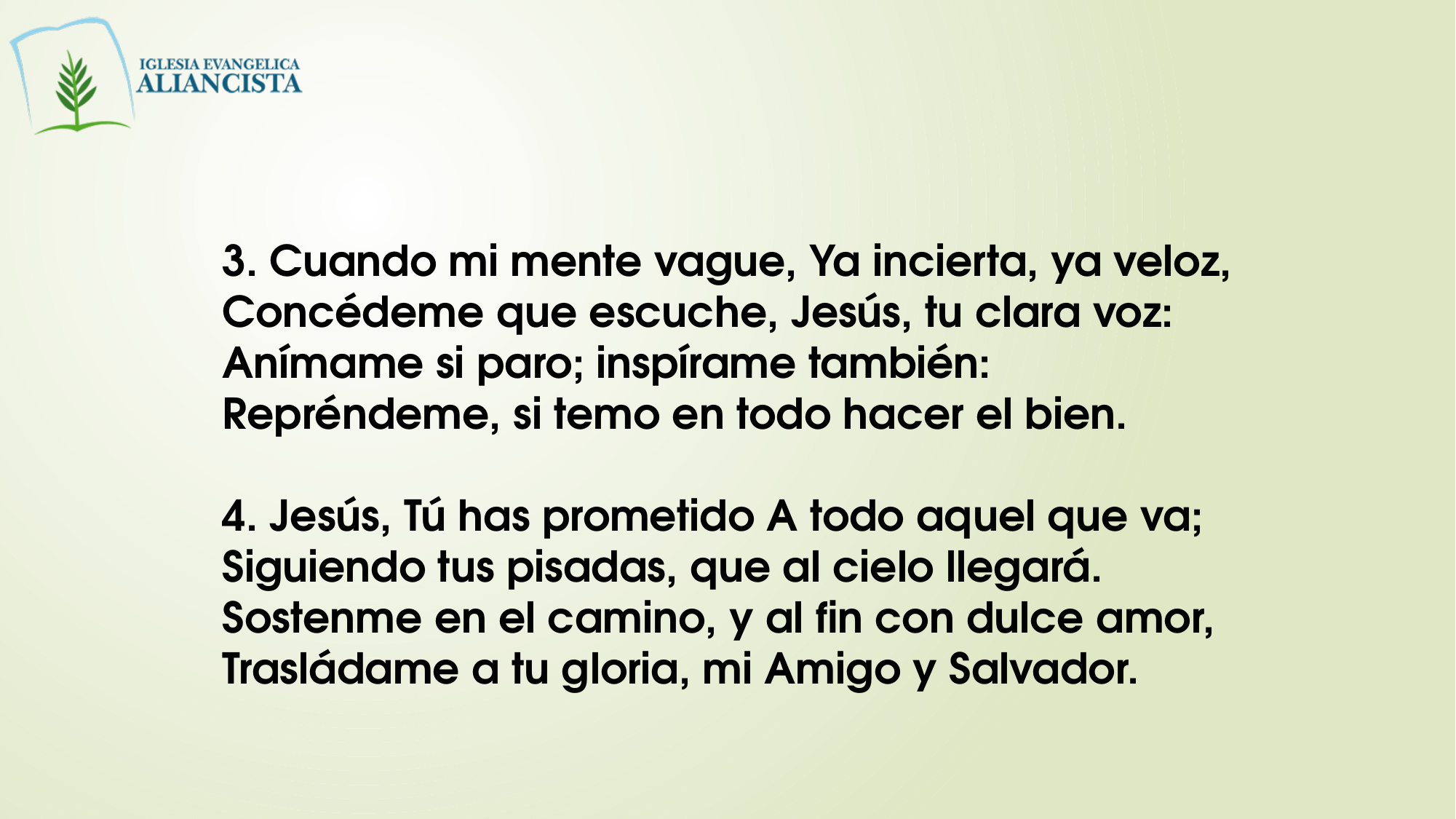

3. Cuando mi mente vague, Ya incierta, ya veloz,
Concédeme que escuche, Jesús, tu clara voz:
Anímame si paro; inspírame también:
Repréndeme, si temo en todo hacer el bien.

4. Jesús, Tú has prometido A todo aquel que va;
Siguiendo tus pisadas, que al cielo llegará.
Sostenme en el camino, y al fin con dulce amor,
Trasládame a tu gloria, mi Amigo y Salvador.